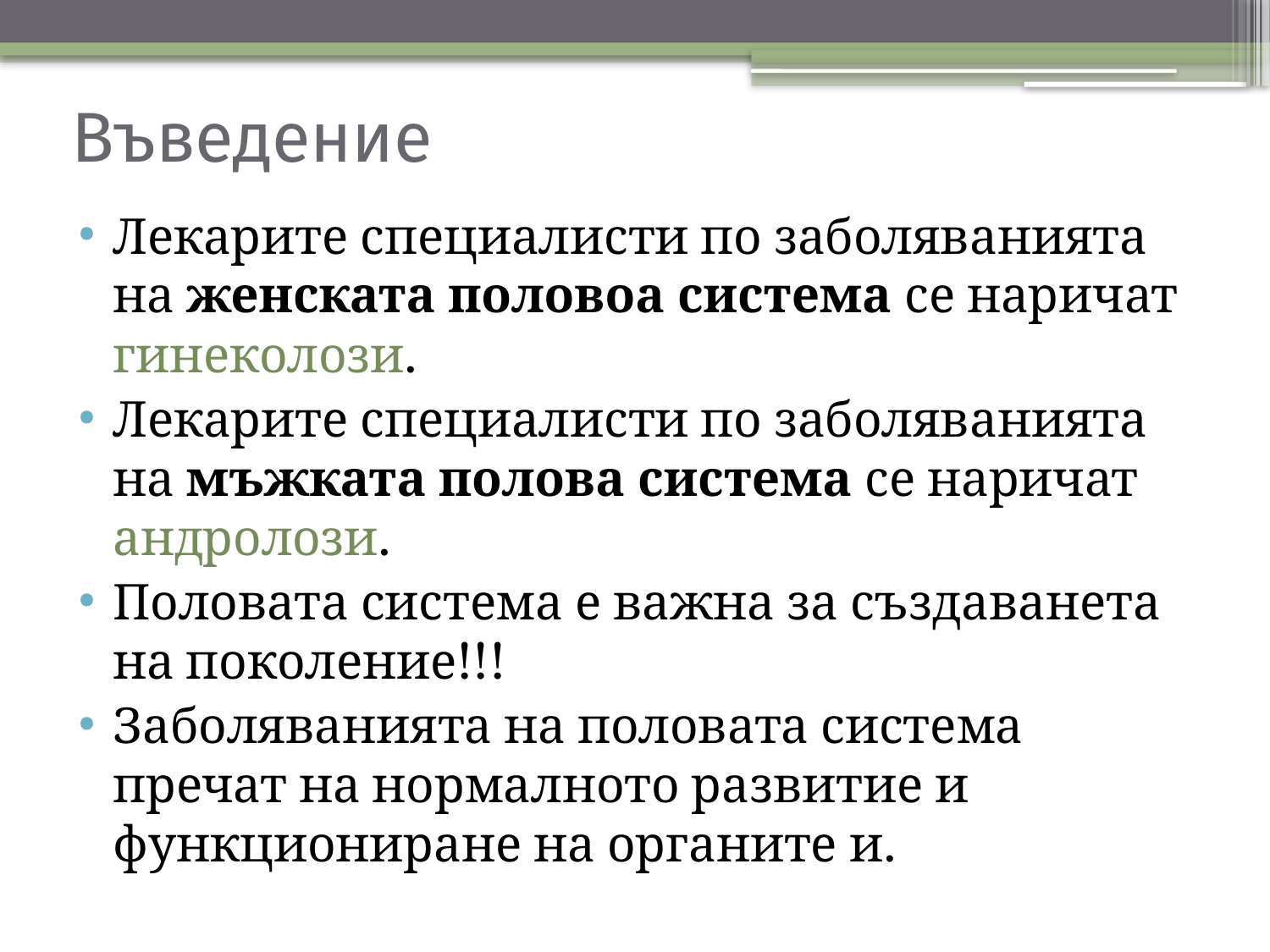

# Въведение
Лекарите специалисти по заболяванията на женската половоа система се наричат гинеколози.
Лекарите специалисти по заболяванията на мъжката полова система се наричат андролози.
Половата система е важна за създаванета на поколение!!!
Заболяванията на половата система пречат на нормалното развитие и функциониране на органите и.